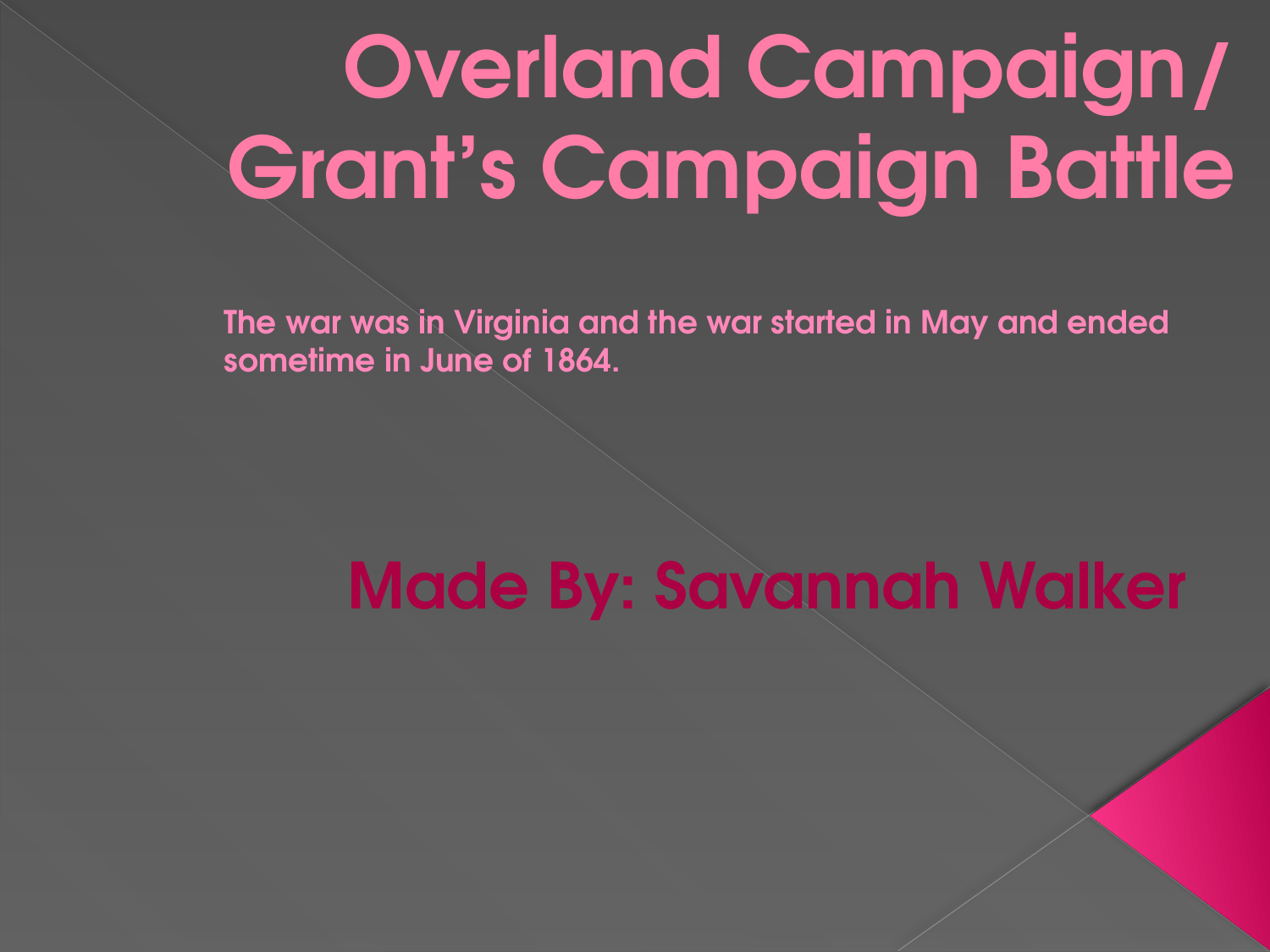

# Overland Campaign/ Grant’s Campaign Battle
The war was in Virginia and the war started in May and ended sometime in June of 1864.

Made By: Savannah Walker